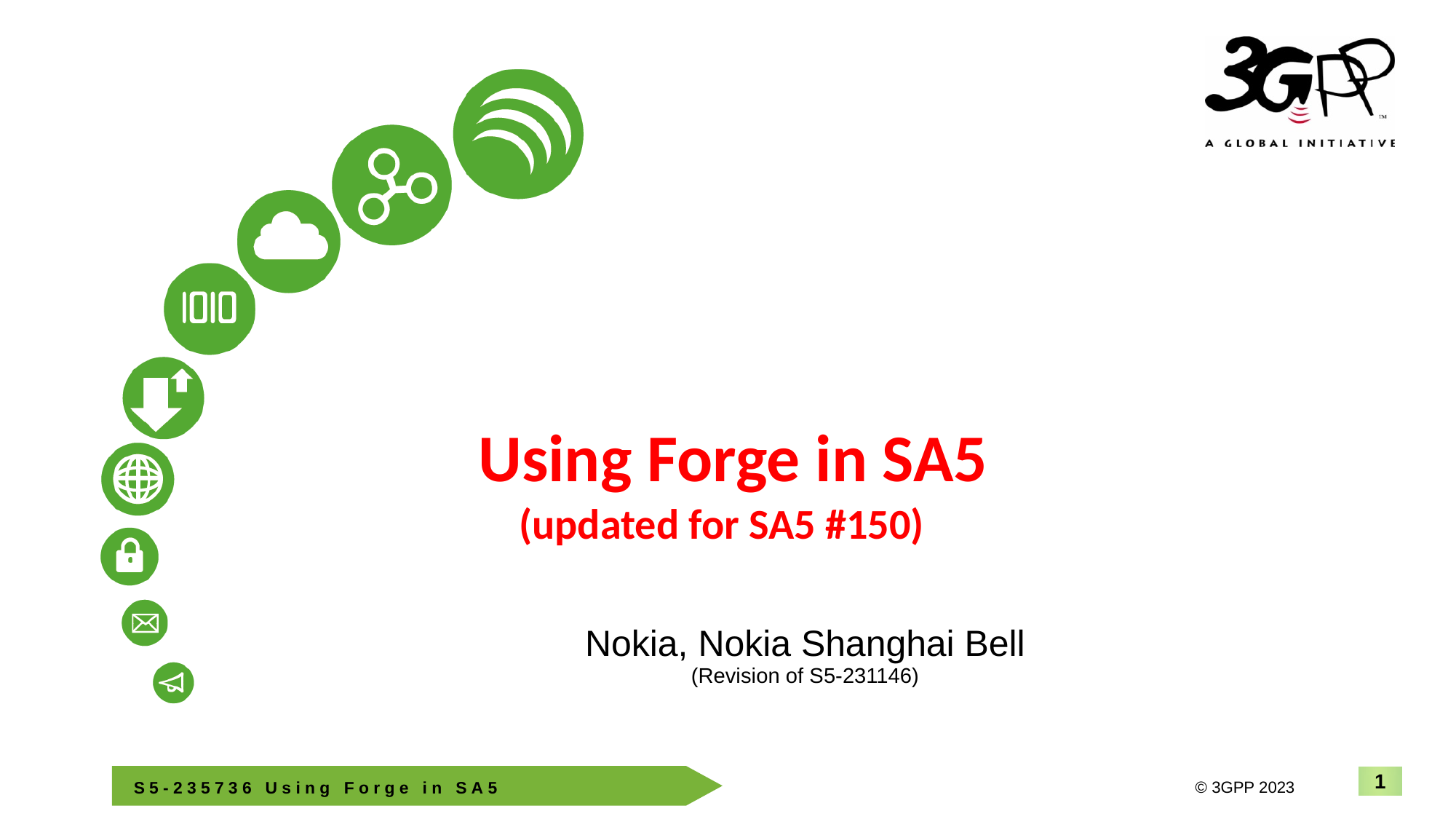

# Using Forge in SA5 (updated for SA5 #150)

Nokia, Nokia Shanghai Bell
(Revision of S5-231146)